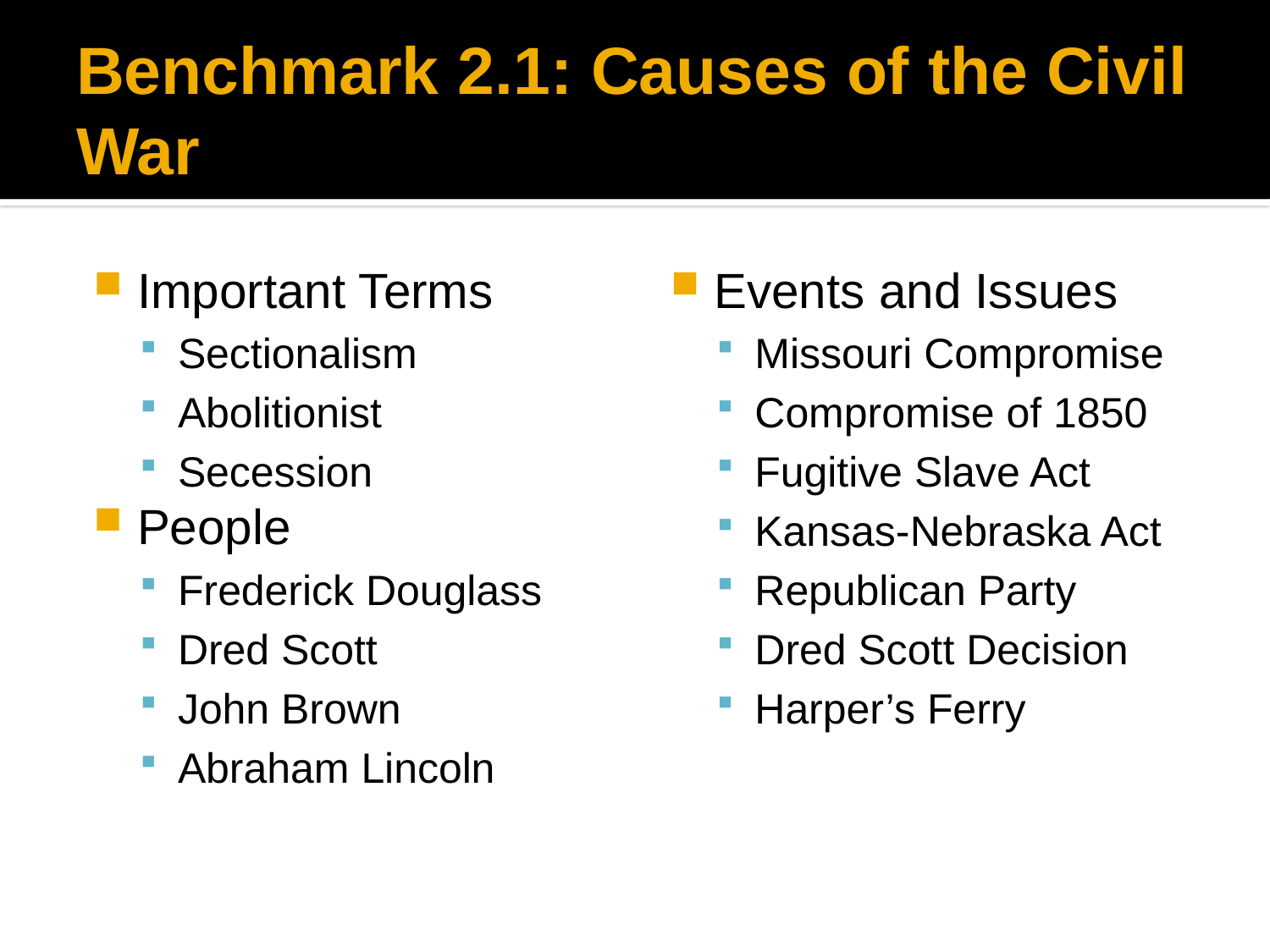

# Benchmark 2.1: Causes of the Civil War
Important Terms
Sectionalism
Abolitionist
Secession
People
Frederick Douglass
Dred Scott
John Brown
Abraham Lincoln
Events and Issues
Missouri Compromise
Compromise of 1850
Fugitive Slave Act
Kansas-Nebraska Act
Republican Party
Dred Scott Decision
Harper’s Ferry